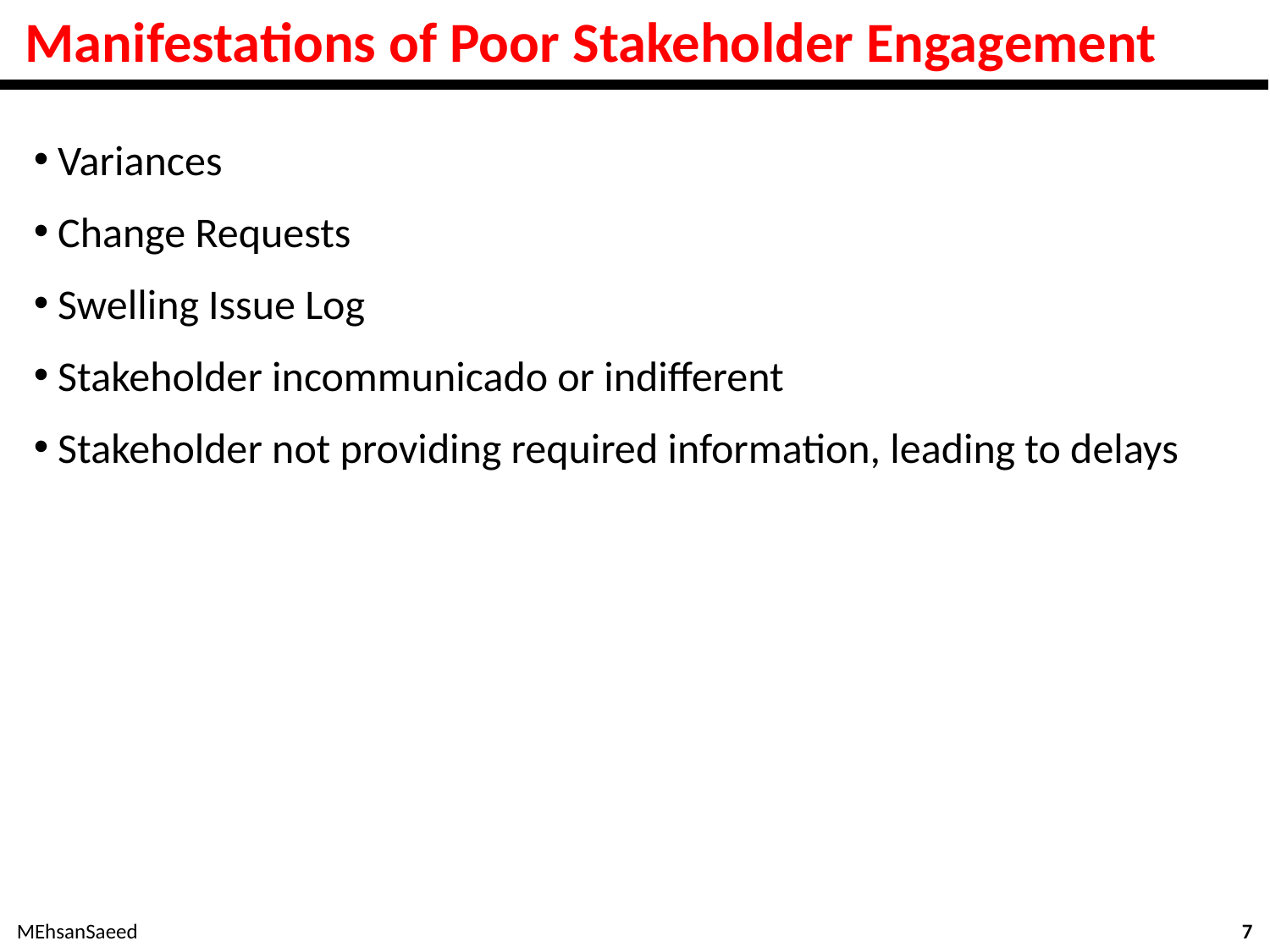

# Manifestations of Poor Stakeholder Engagement
Variances
Change Requests
Swelling Issue Log
Stakeholder incommunicado or indifferent
Stakeholder not providing required information, leading to delays

MEhsanSaeed
7